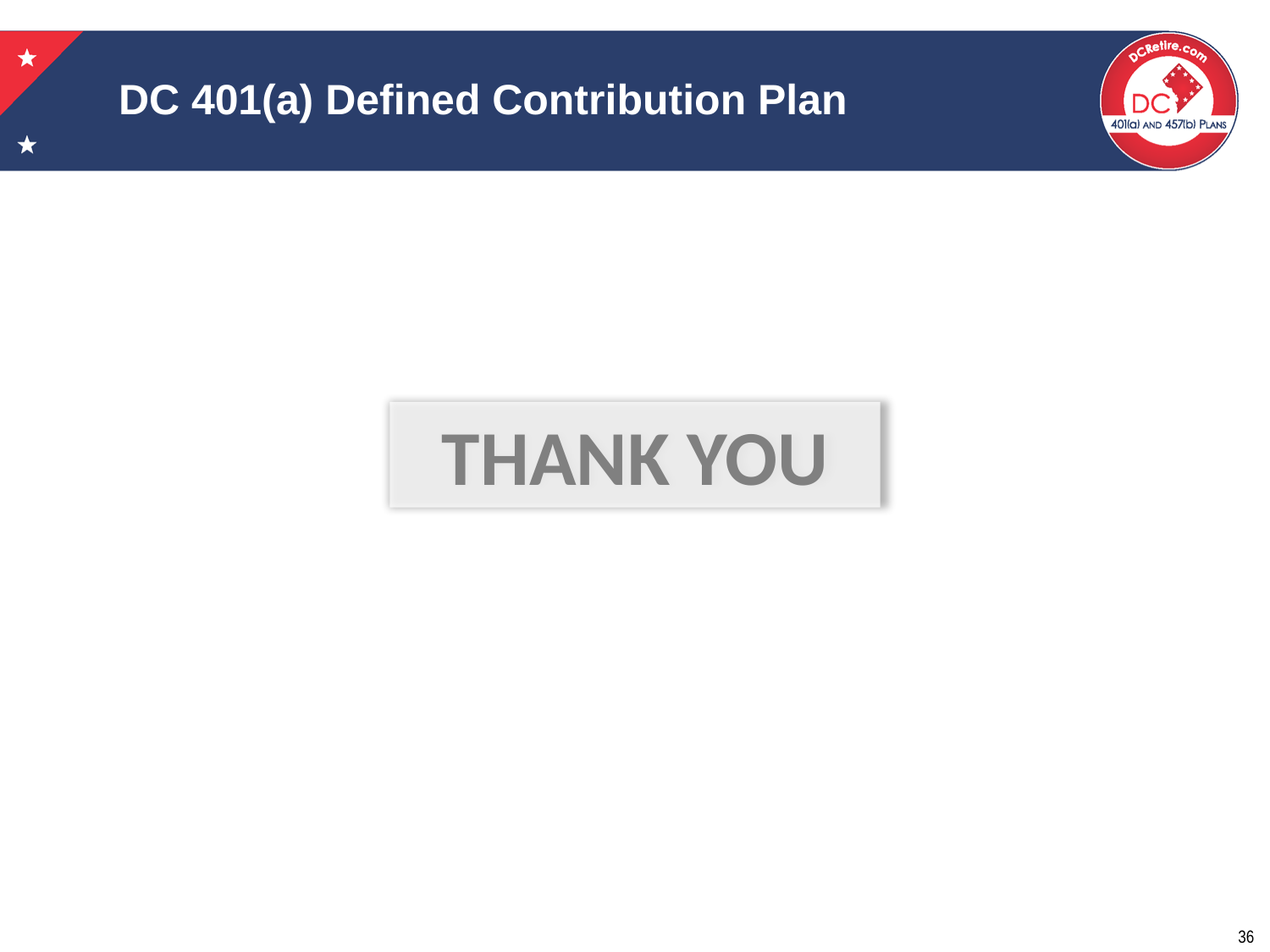

# DC 401(a) Defined Contribution Plan
THANK YOU